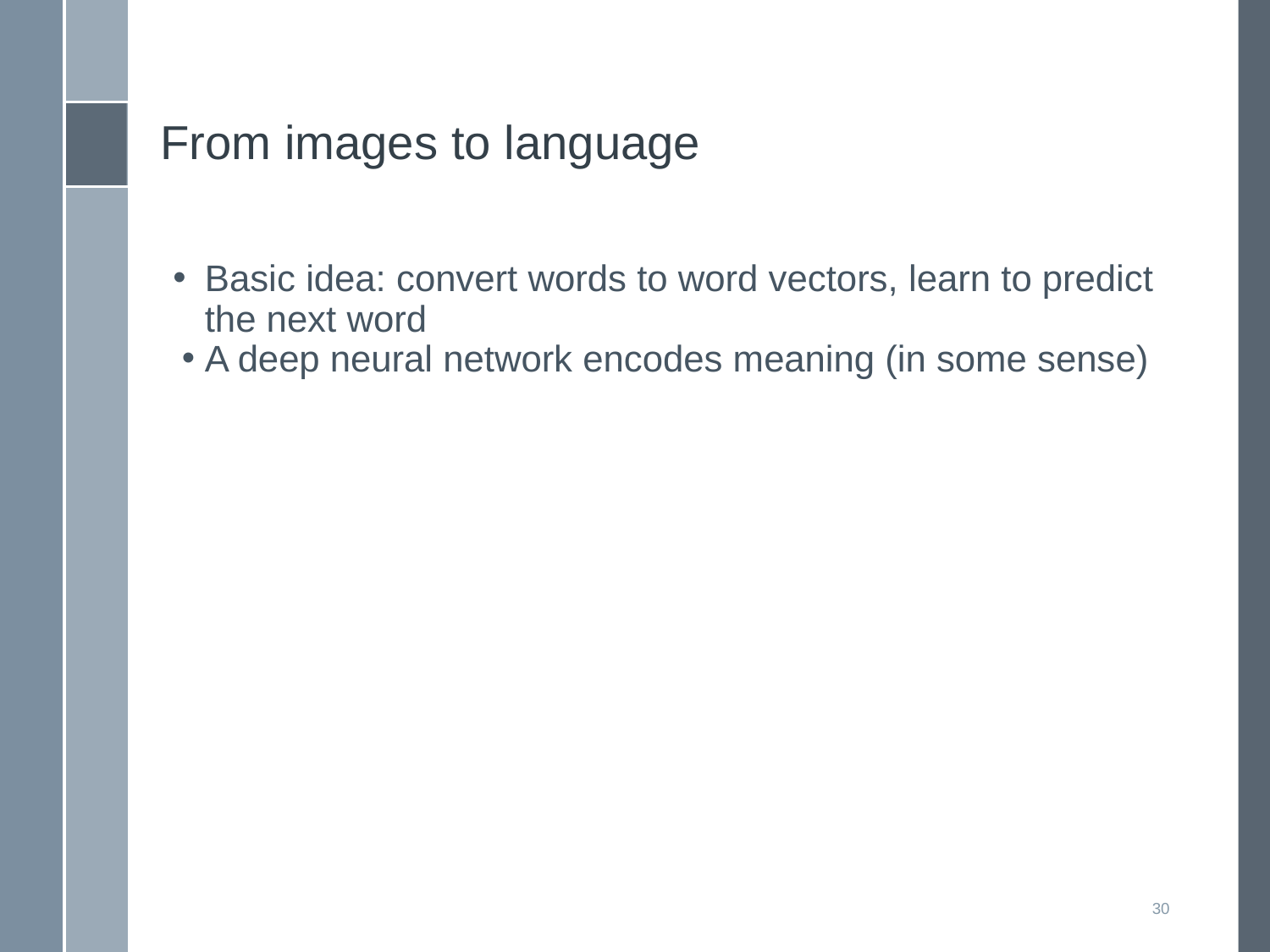

# From images to language
Basic idea: convert words to word vectors, learn to predict the next word
A deep neural network encodes meaning (in some sense)
30